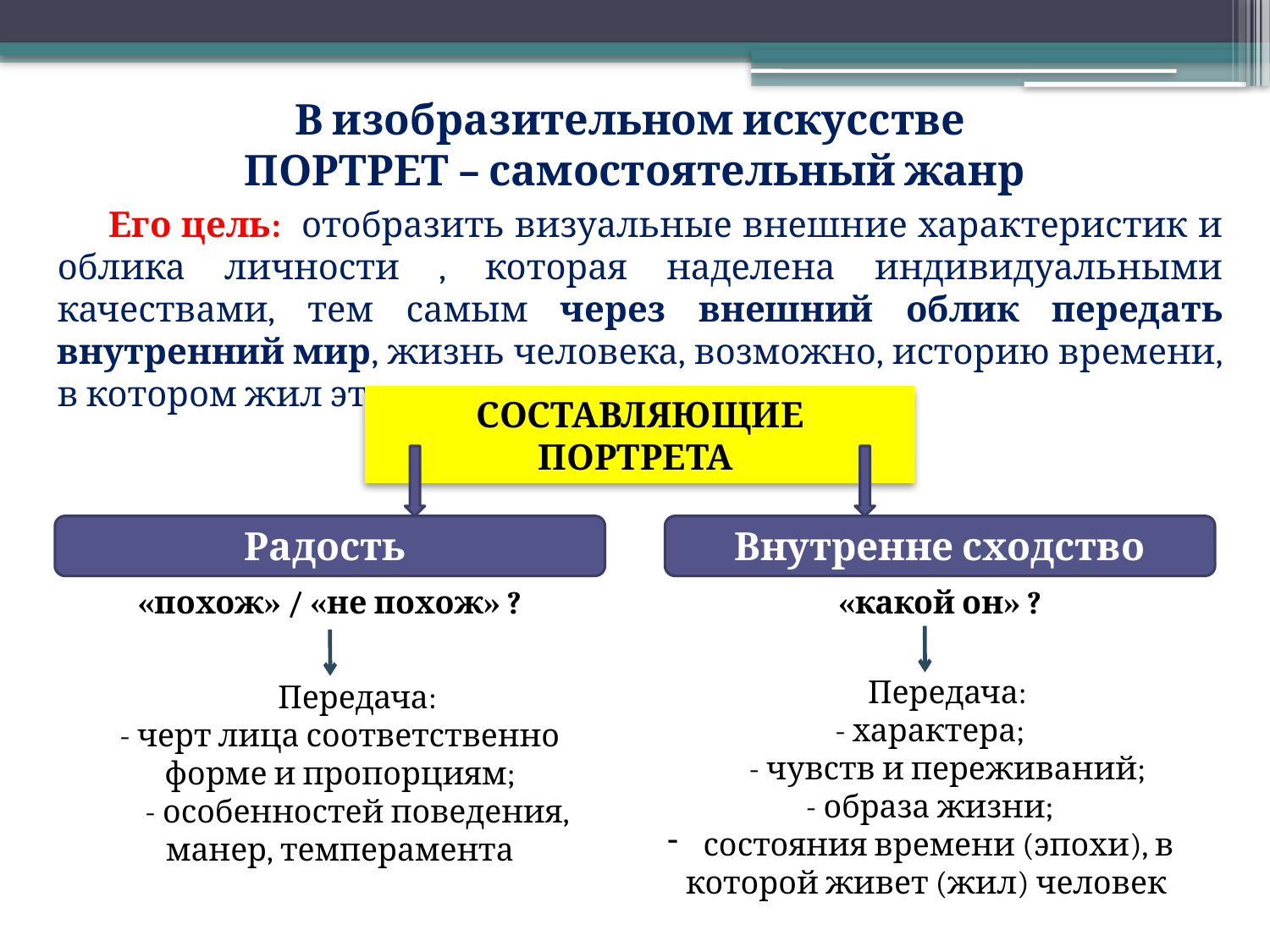

В изобразительном искусстве
ПОРТРЕТ – самостоятельный жанр
     Его цель:  отобразить визуальные внешние характеристик и облика личности , которая наделена индивидуальными качествами, тем самым через внешний облик передать внутренний мир, жизнь человека, возможно, историю времени, в котором жил этот человек
СОСТАВЛЯЮЩИЕ ПОРТРЕТА

Радость узнавания

Внутренне сходство
«похож» / «не похож» ?
«какой он» ?
     Передача:
- характера;
     - чувств и переживаний;
- образа жизни;
 состояния времени (эпохи), в которой живет (жил) человек
     Передача:
- черт лица соответственно форме и пропорциям;
     - особенностей поведения, манер, темперамента